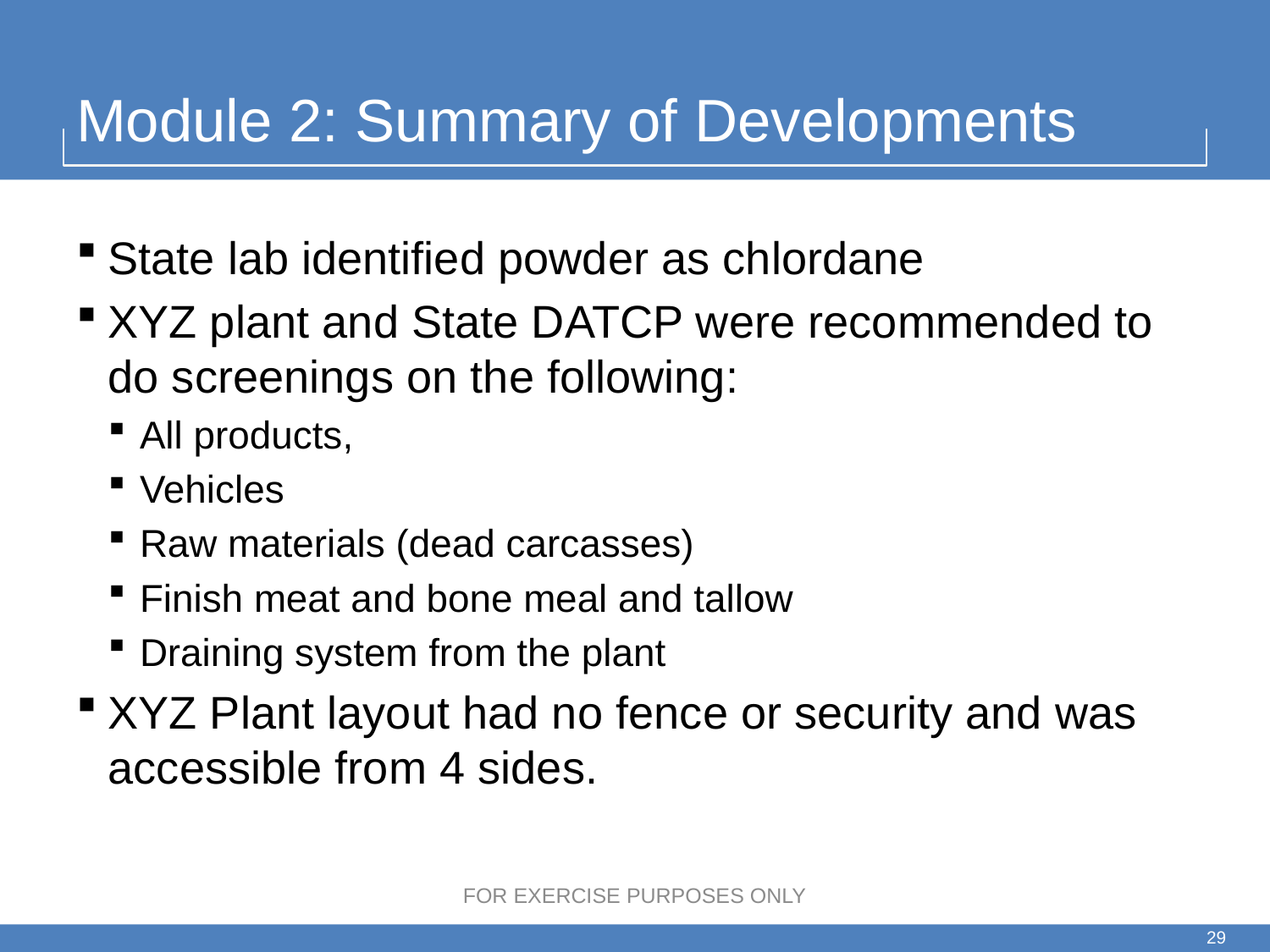

# Module 2: Summary of Developments
State lab identified powder as chlordane
XYZ plant and State DATCP were recommended to do screenings on the following:
All products,
Vehicles
Raw materials (dead carcasses)
Finish meat and bone meal and tallow
Draining system from the plant
XYZ Plant layout had no fence or security and was accessible from 4 sides.

FOR EXERCISE PURPOSES ONLY